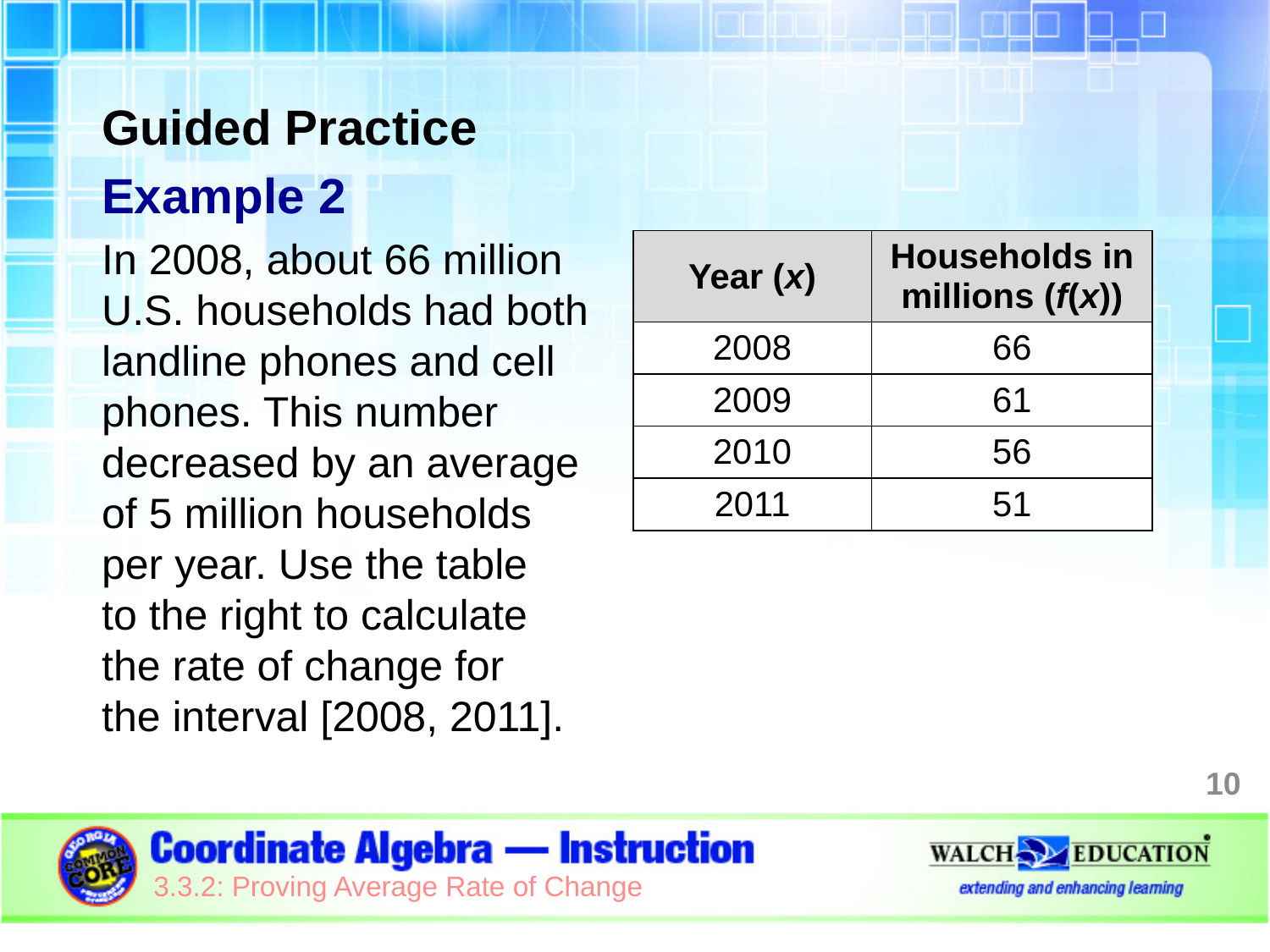

Guided Practice
Example 2
In 2008, about 66 million
U.S. households had both
landline phones and cell
phones. This number
decreased by an average
of 5 million households
per year. Use the table
to the right to calculate
the rate of change for
the interval [2008, 2011].

| Year (x) | Households in millions (f(x)) |
| --- | --- |
| 2008 | 66 |
| 2009 | 61 |
| 2010 | 56 |
| 2011 | 51 |
10
3.3.2: Proving Average Rate of Change